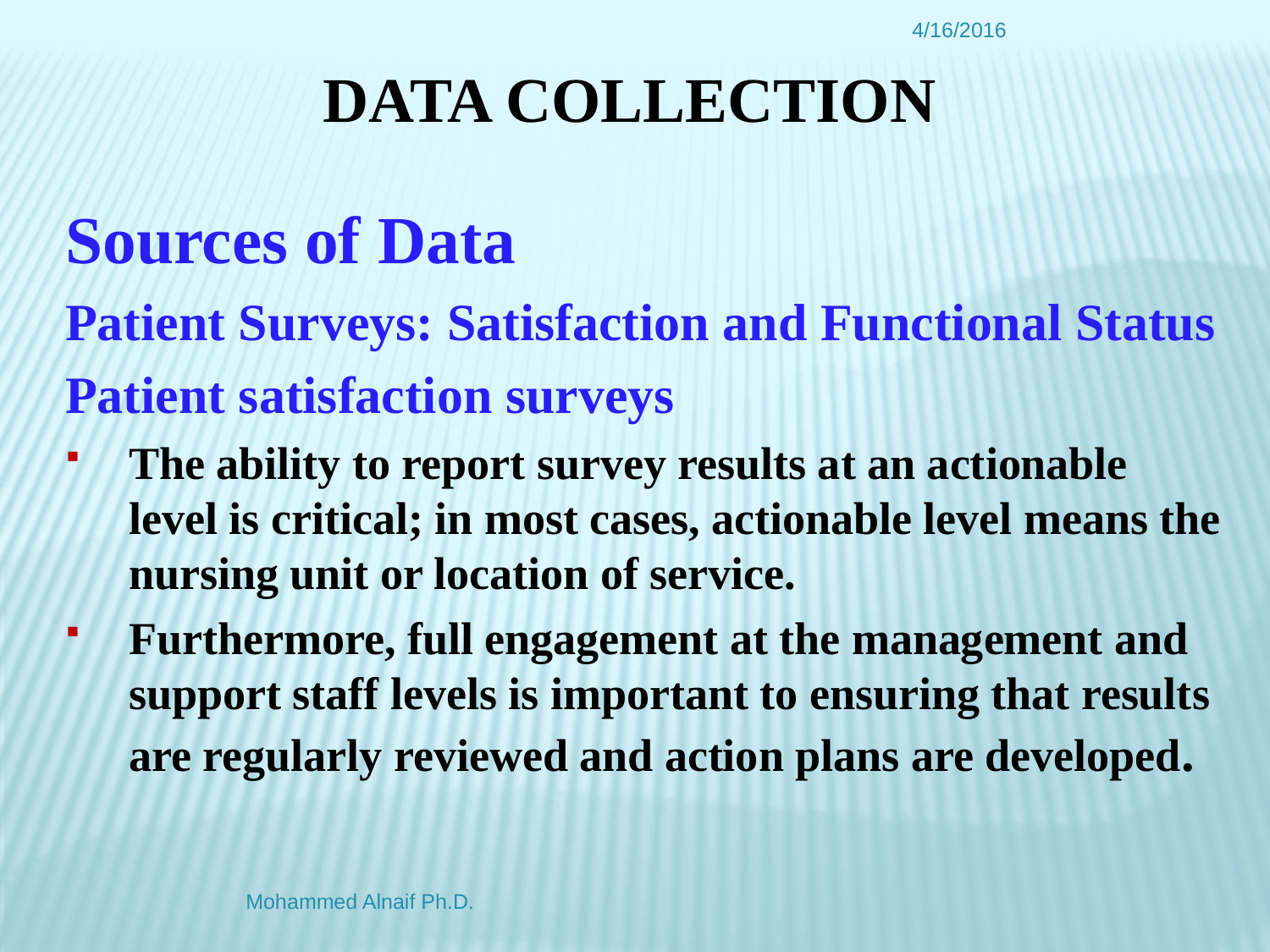

4/16/2016
# Data Collection
Sources of Data
Patient Surveys: Satisfaction and Functional Status
Patient satisfaction surveys
The ability to report survey results at an actionable level is critical; in most cases, actionable level means the nursing unit or location of service.
Furthermore, full engagement at the management and support staff levels is important to ensuring that results are regularly reviewed and action plans are developed.
Mohammed Alnaif Ph.D.
50